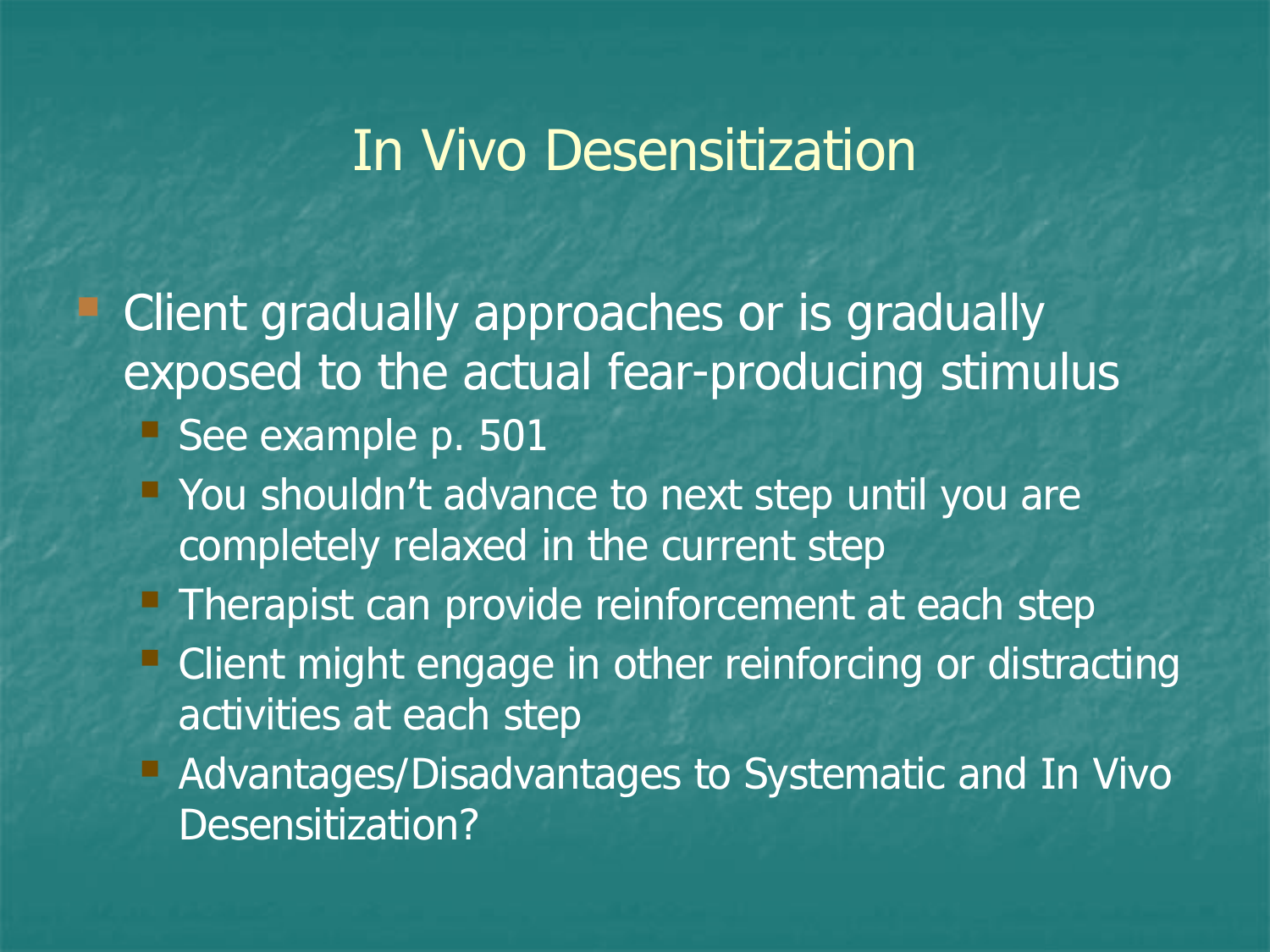

# In Vivo Desensitization
Client gradually approaches or is gradually exposed to the actual fear-producing stimulus
See example p. 501
You shouldn’t advance to next step until you are completely relaxed in the current step
Therapist can provide reinforcement at each step
Client might engage in other reinforcing or distracting activities at each step
Advantages/Disadvantages to Systematic and In Vivo Desensitization?